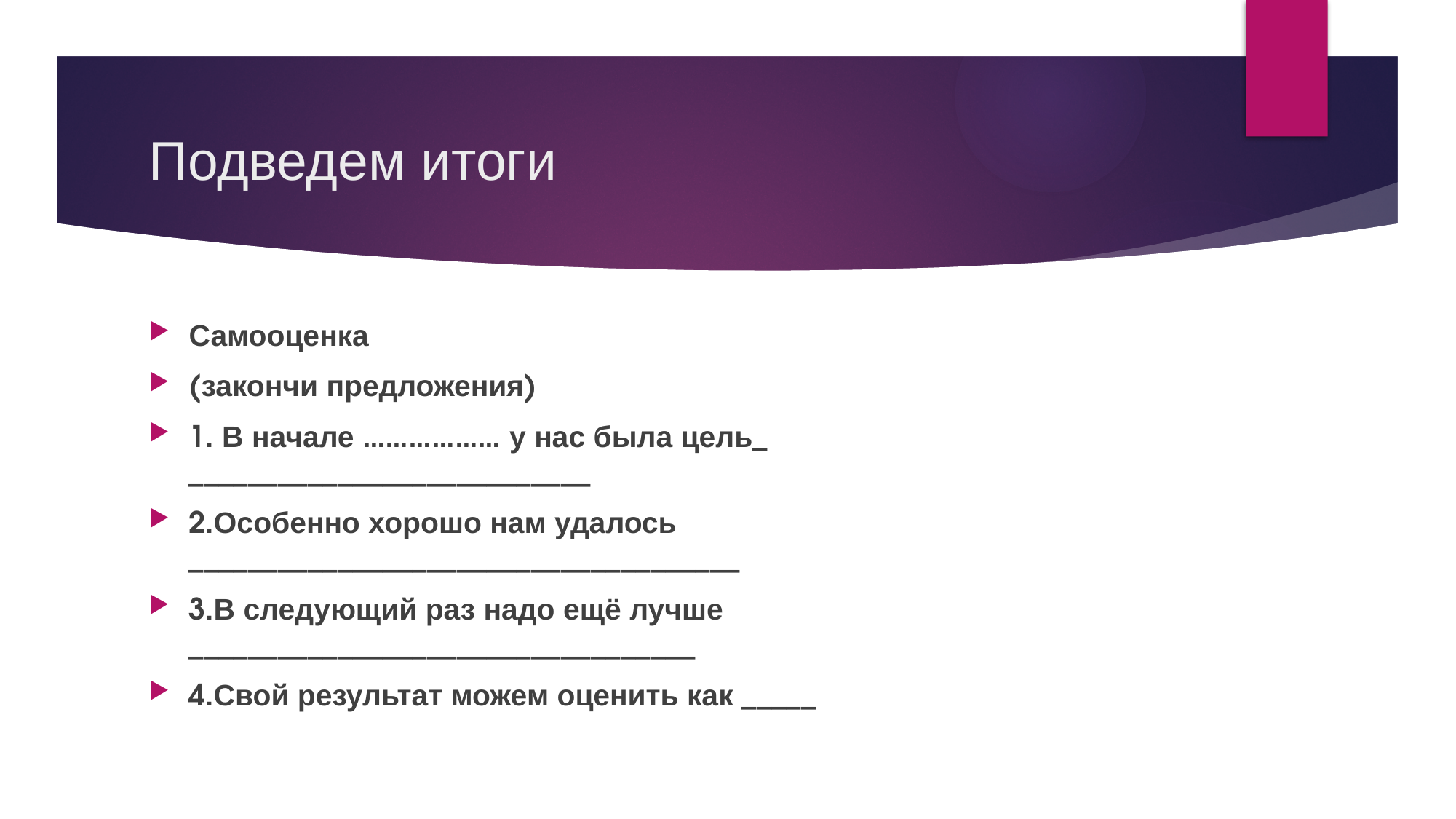

# Подведем итоги
Самооценка
(закончи предложения)
1. В начале ……………… у нас была цель_ ___________________________
2.Особенно хорошо нам удалось _____________________________________
3.В следующий раз надо ещё лучше __________________________________
4.Свой результат можем оценить как _____